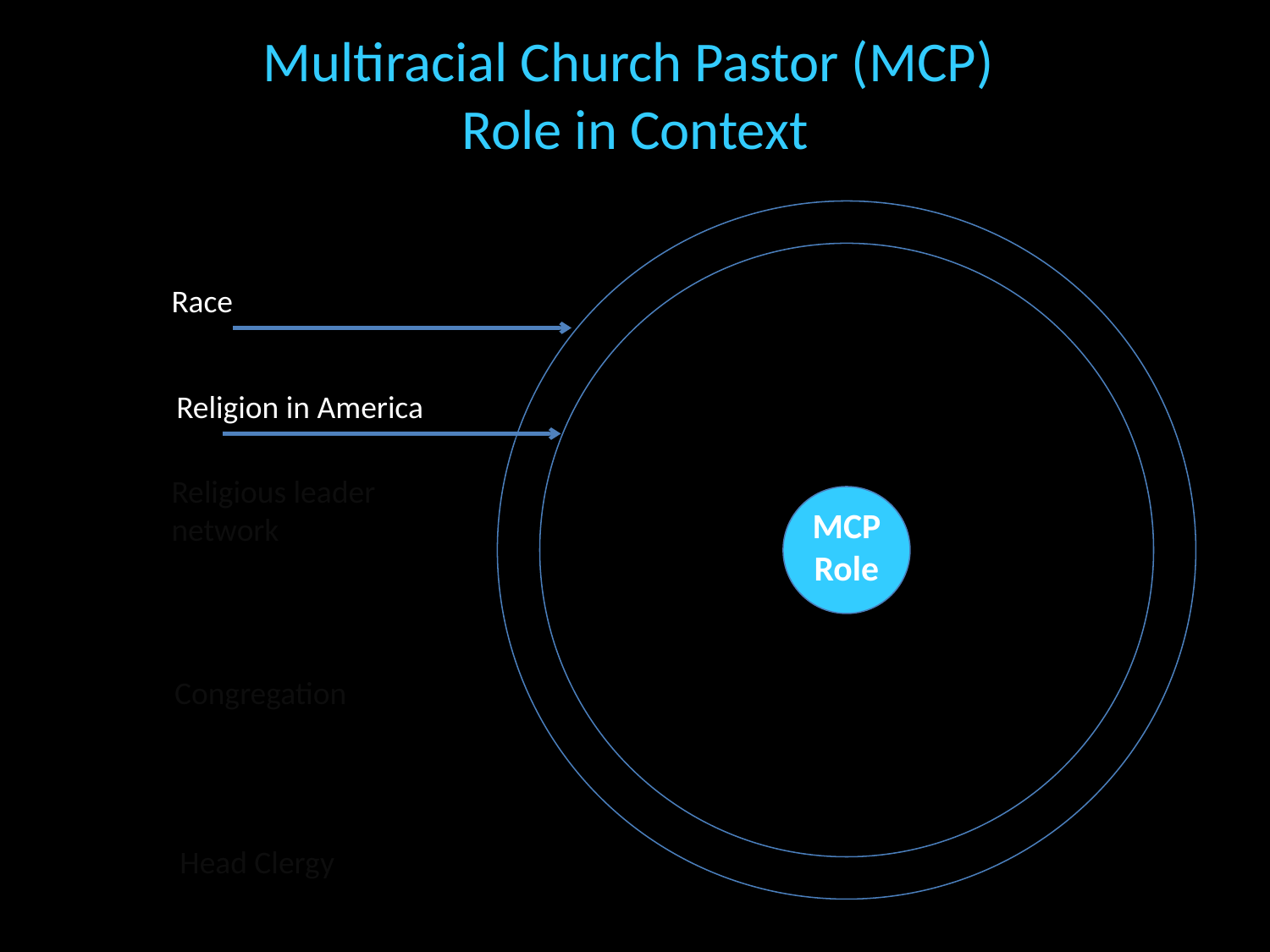

# Multiracial Church Pastor (MCP) Role in Context

Race
Religion in America
Religious leader network

MCP
Role
Congregation
Head Clergy